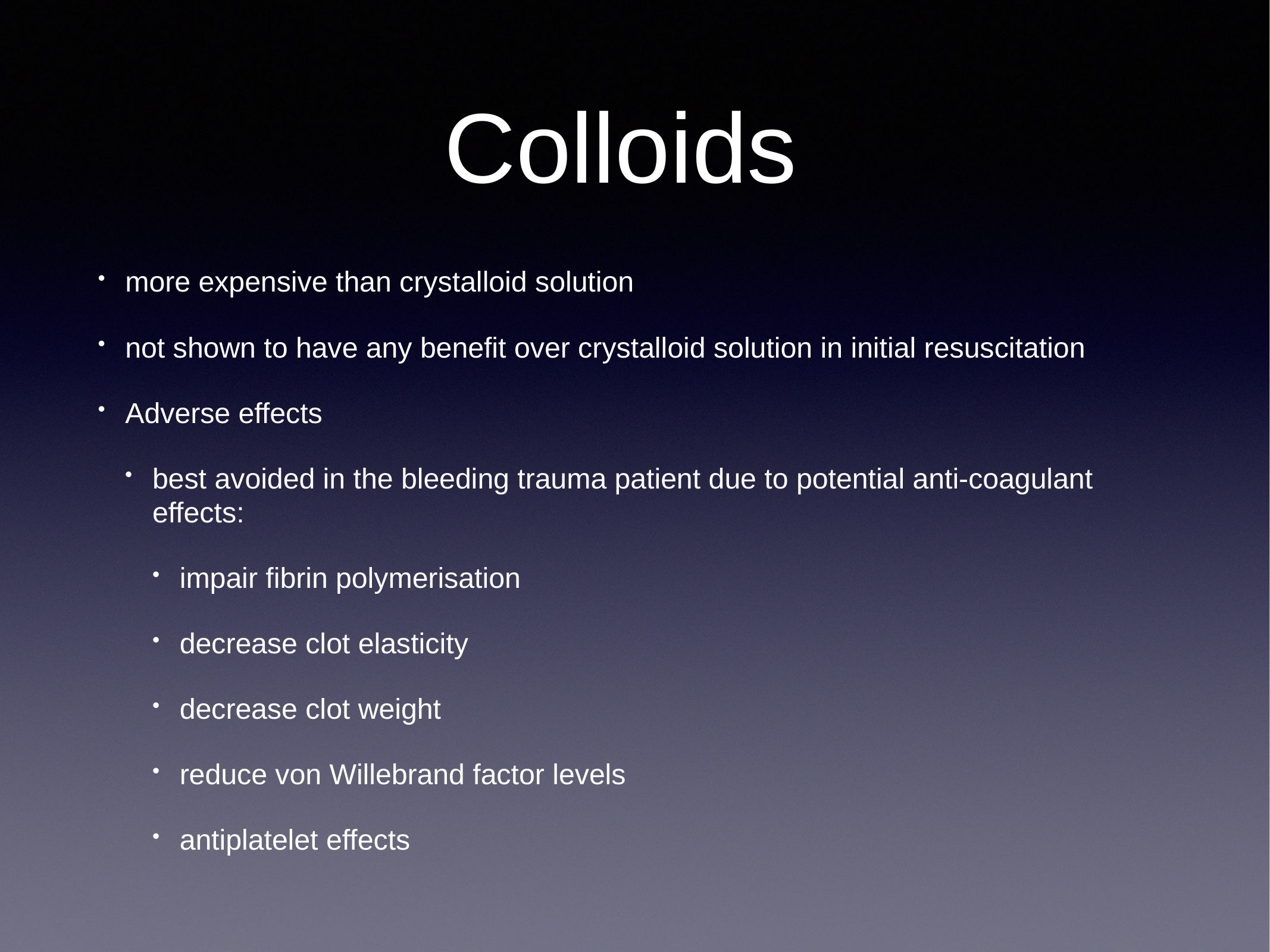

# Colloids
more expensive than crystalloid solution
not shown to have any benefit over crystalloid solution in initial resuscitation
Adverse effects
best avoided in the bleeding trauma patient due to potential anti-coagulant effects:
impair fibrin polymerisation
decrease clot elasticity
decrease clot weight
reduce von Willebrand factor levels
antiplatelet effects